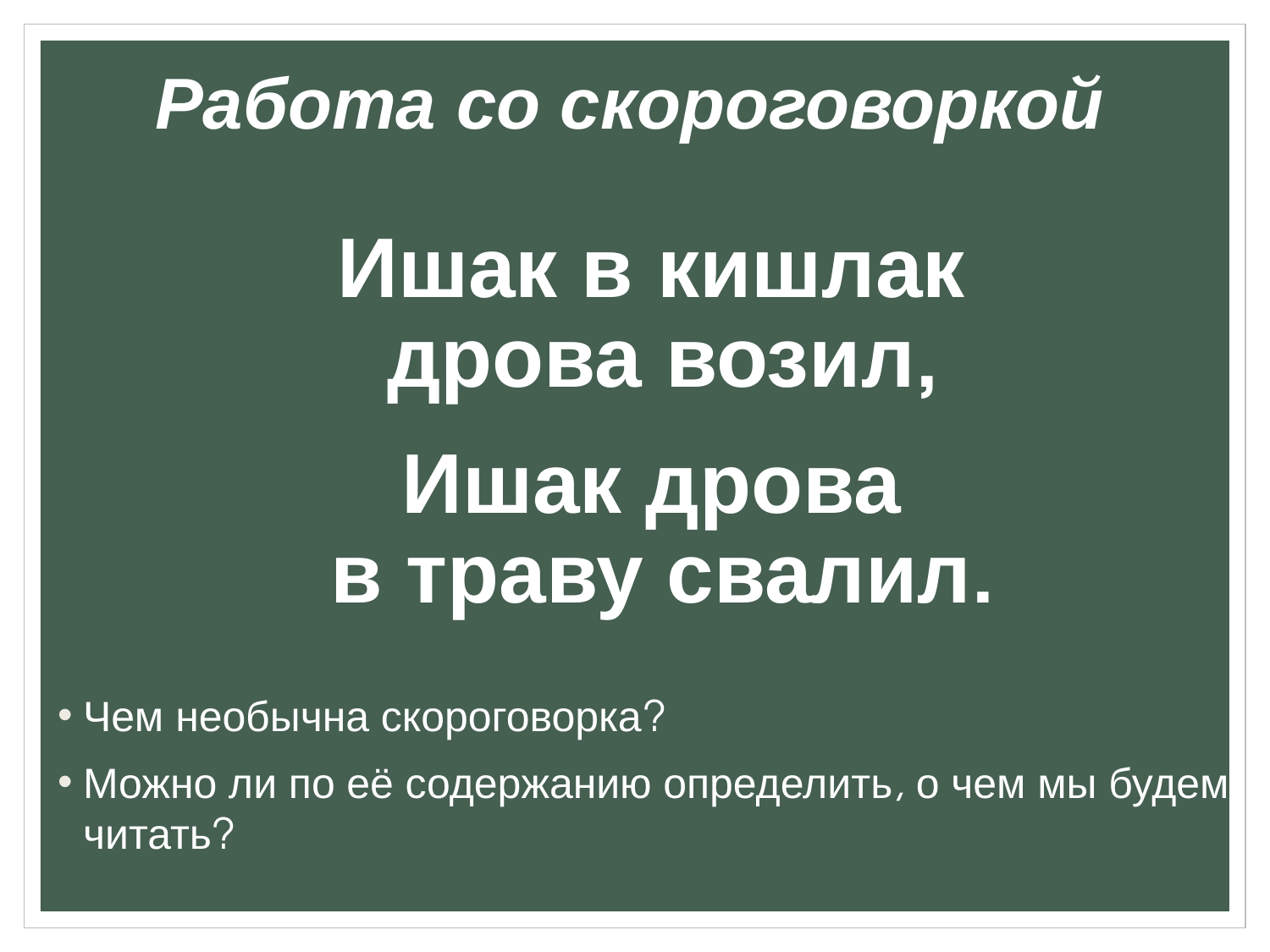

# Работа со скороговоркой
Ишак в кишлак
дрова возил,

Ишак дрова
в траву свалил.

Чем необычна скороговорка?
Можно ли по её содержанию определить, о чем мы будем читать?